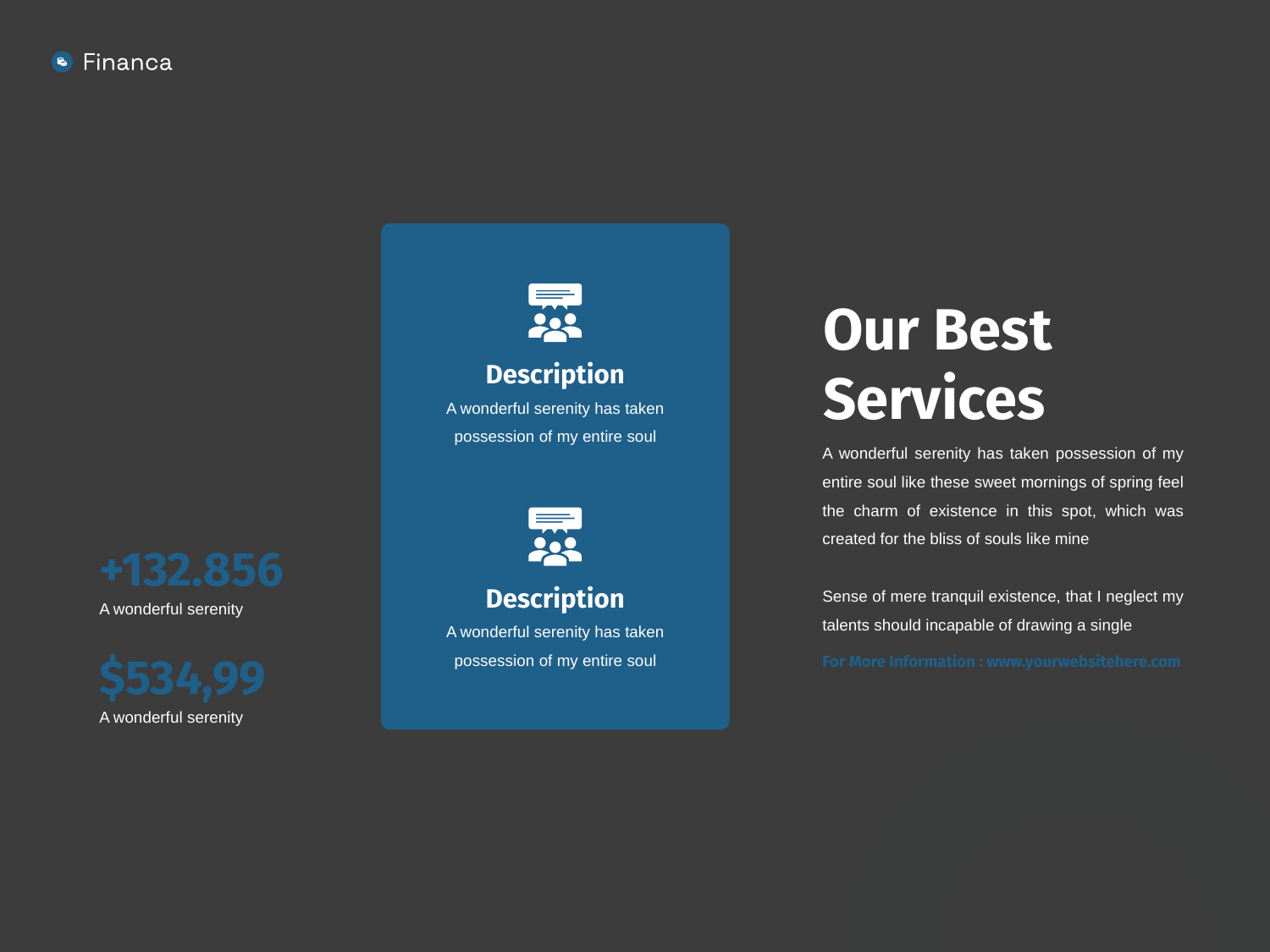

# Our Best Services

Description
A wonderful serenity has taken possession of my entire soul
A wonderful serenity has taken possession of my entire soul like these sweet mornings of spring feel the charm of existence in this spot, which was created for the bliss of souls like mine

Sense of mere tranquil existence, that I neglect my talents should incapable of drawing a single

+132.856
Description
A wonderful serenity
A wonderful serenity has taken possession of my entire soul
$534,99
For More Information : www.yourwebsitehere.com
A wonderful serenity